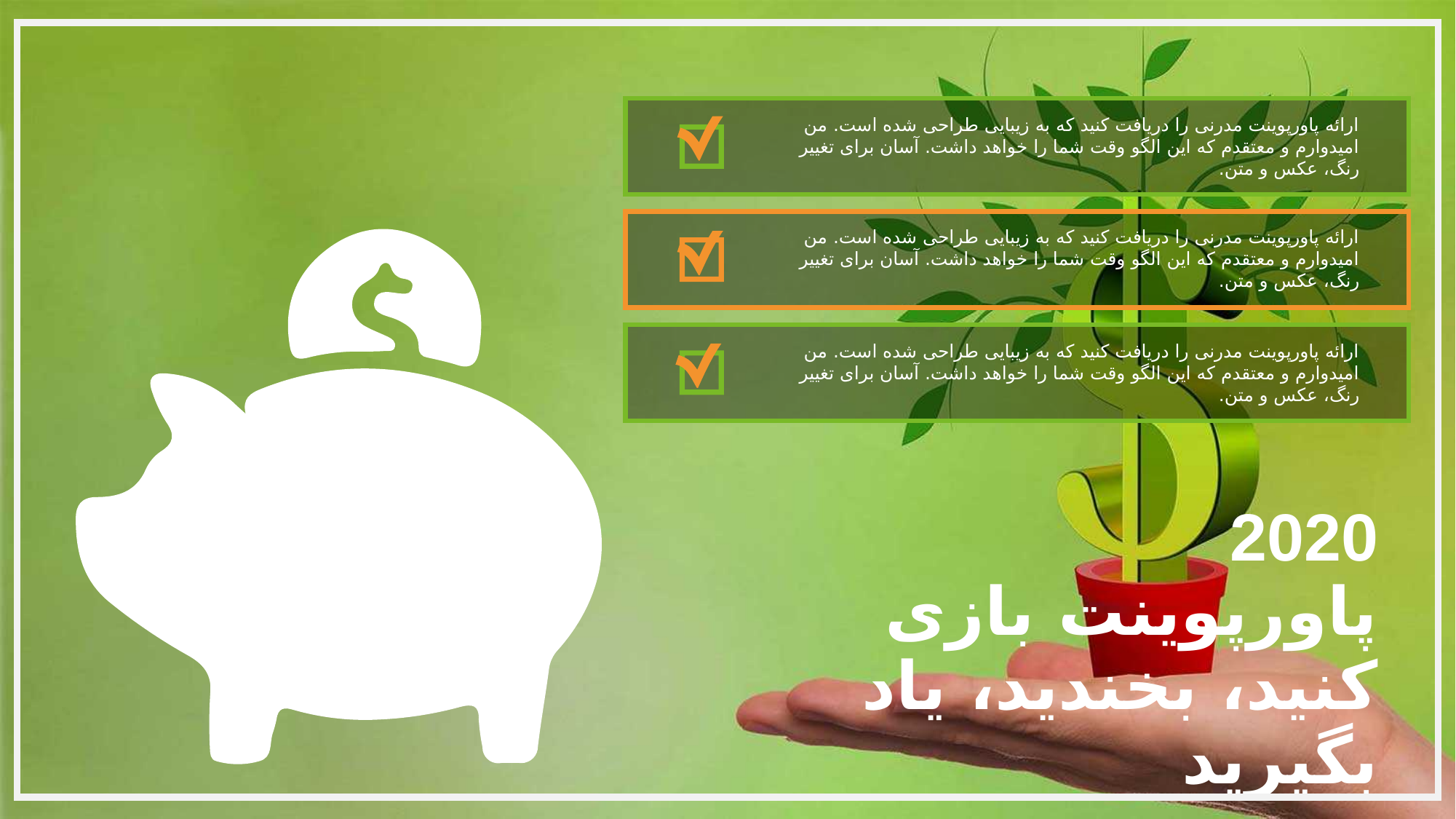

ارائه پاورپوینت مدرنی را دریافت کنید که به زیبایی طراحی شده است. من امیدوارم و معتقدم که این الگو وقت شما را خواهد داشت. آسان برای تغییر رنگ، عکس و متن.

ارائه پاورپوینت مدرنی را دریافت کنید که به زیبایی طراحی شده است. من امیدوارم و معتقدم که این الگو وقت شما را خواهد داشت. آسان برای تغییر رنگ، عکس و متن.

ارائه پاورپوینت مدرنی را دریافت کنید که به زیبایی طراحی شده است. من امیدوارم و معتقدم که این الگو وقت شما را خواهد داشت. آسان برای تغییر رنگ، عکس و متن.

2020
پاورپوینت بازی کنید، بخندید، یاد بگیرید